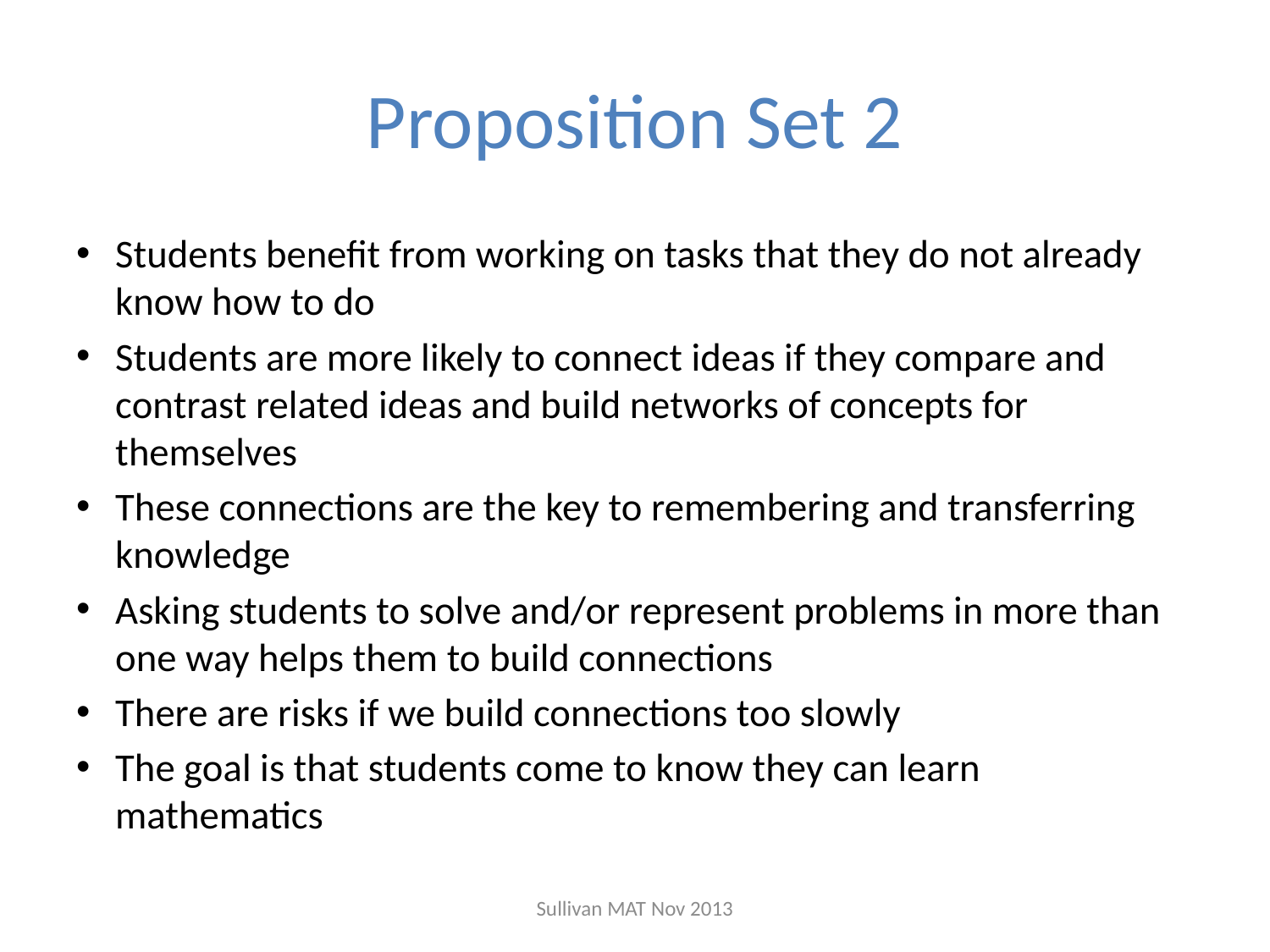

# Proposition Set 2
Students benefit from working on tasks that they do not already know how to do
Students are more likely to connect ideas if they compare and contrast related ideas and build networks of concepts for themselves
These connections are the key to remembering and transferring knowledge
Asking students to solve and/or represent problems in more than one way helps them to build connections
There are risks if we build connections too slowly
The goal is that students come to know they can learn mathematics

Sullivan MAT Nov 2013